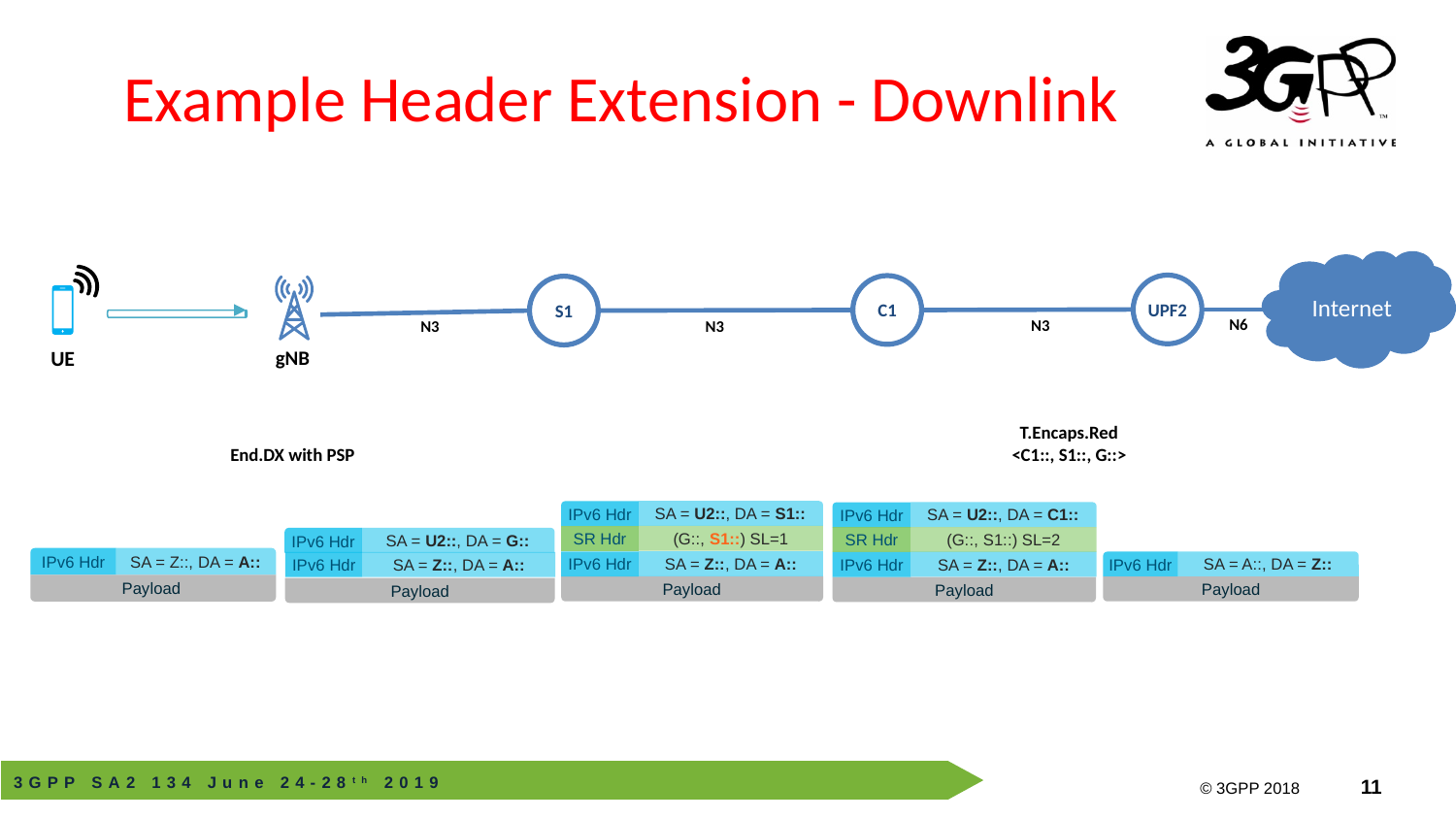

# Example Header Extension - Downlink

Internet

UPF2

C1
S1

N6
N3
N3
N3
gNB
UE
T.Encaps.Red
<C1::, S1::, G::>
End.DX with PSP
IPv6 Hdr
SA = U2::, DA = S1::
(G::, S1::) SL=1
SR Hdr
IPv6 Hdr
SA = Z::, DA = A::
Payload

IPv6 Hdr
SA = U2::, DA = C1::
IPv6 Hdr
(G::, S1::) SL=2
SR Hdr
SA = Z::, DA = A::

Payload
IPv6 Hdr
IPv6 Hdr
SA = U2::, DA = G::
SA = Z::, DA = A::
Payload

IPv6 Hdr
SA = Z::, DA = A::

Payload
IPv6 Hdr
SA = A::, DA = Z::
Payload